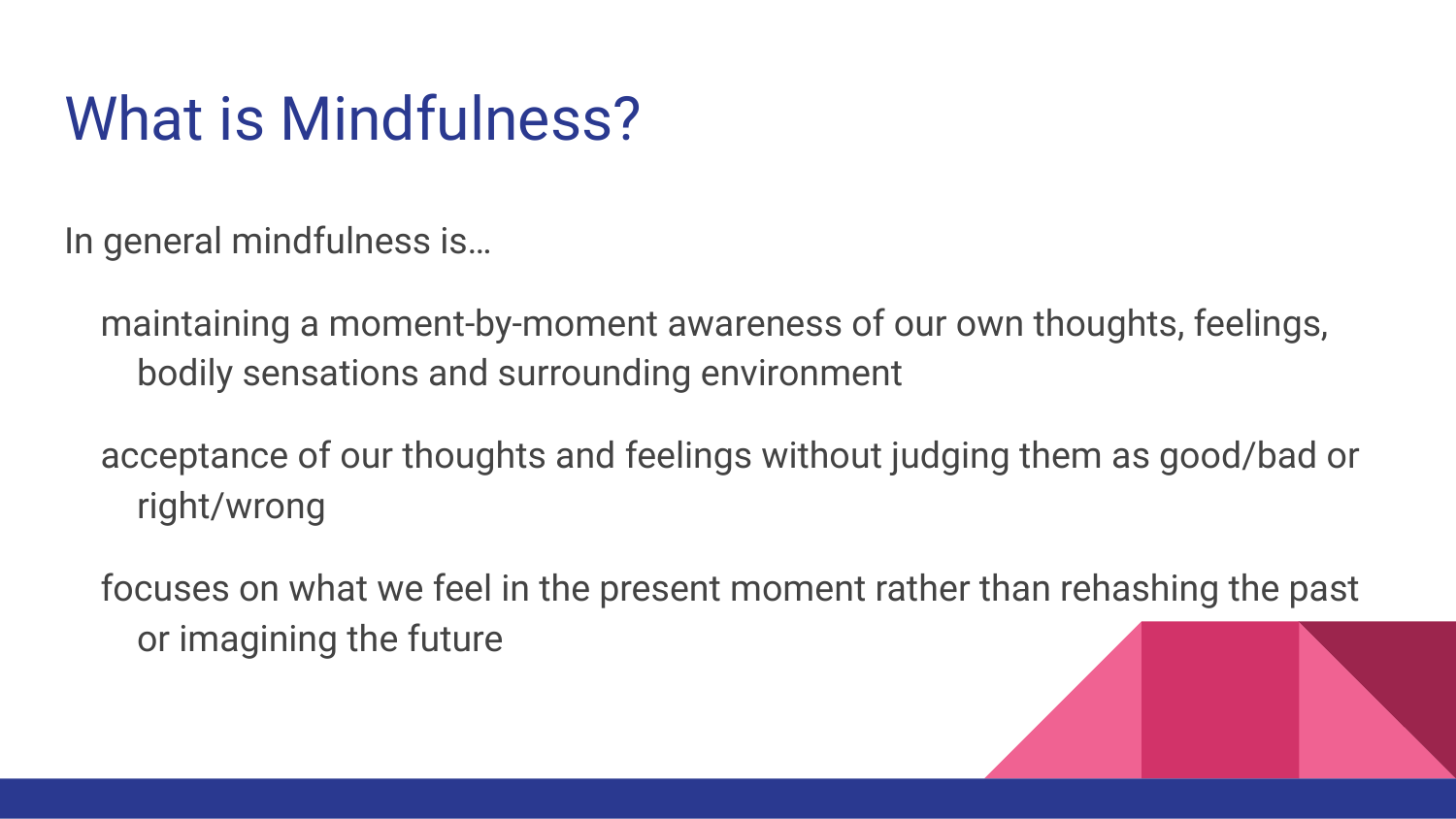

# What is Mindfulness?
In general mindfulness is…
maintaining a moment-by-moment awareness of our own thoughts, feelings, bodily sensations and surrounding environment
acceptance of our thoughts and feelings without judging them as good/bad or right/wrong
focuses on what we feel in the present moment rather than rehashing the past or imagining the future